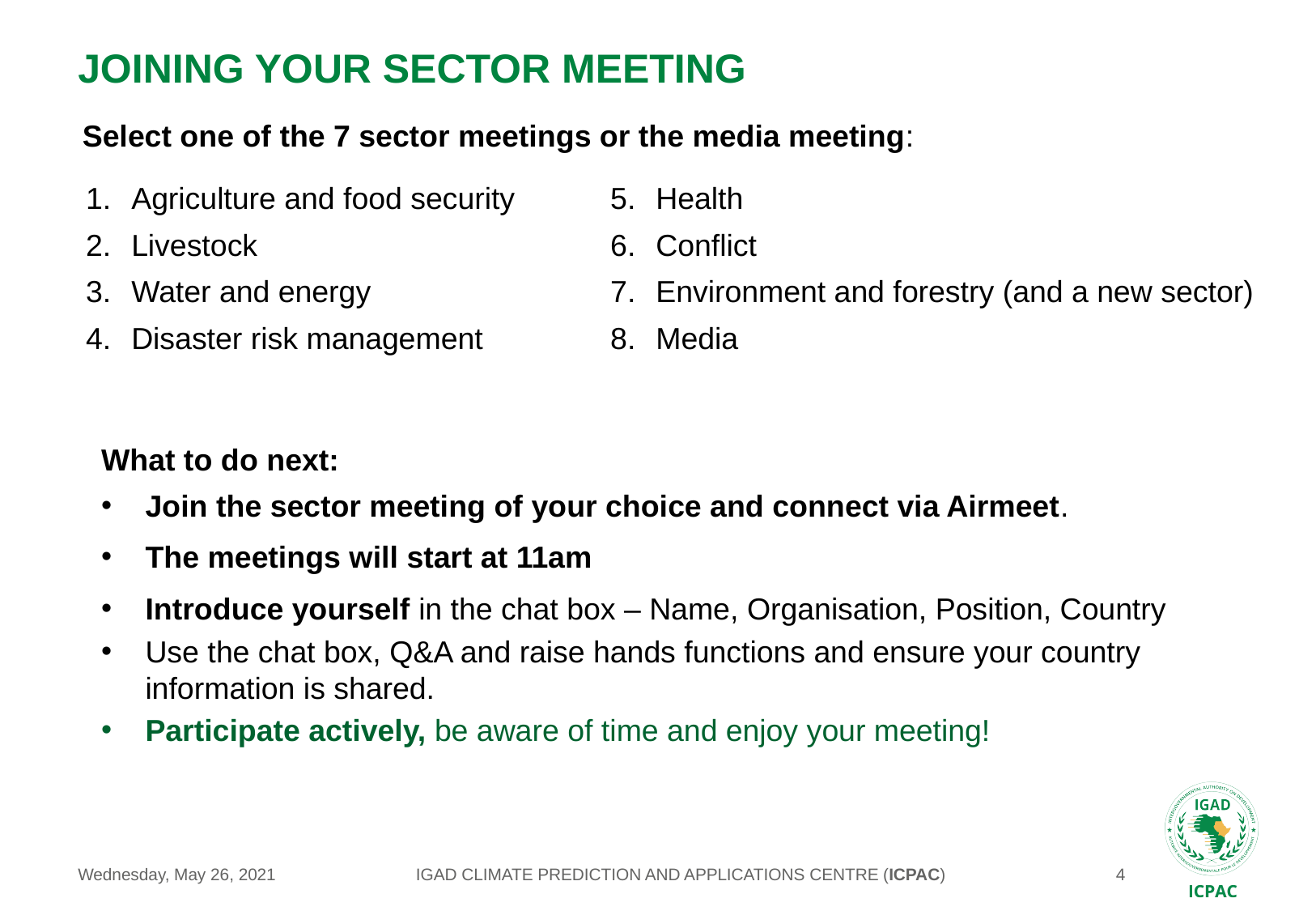

# Joining your sector meeting
Select one of the 7 sector meetings or the media meeting:
Agriculture and food security
Livestock
Water and energy
Disaster risk management

Health
Conflict
Environment and forestry (and a new sector)
Media
What to do next:
Join the sector meeting of your choice and connect via Airmeet.
The meetings will start at 11am
Introduce yourself in the chat box – Name, Organisation, Position, Country
Use the chat box, Q&A and raise hands functions and ensure your country information is shared.
Participate actively, be aware of time and enjoy your meeting!
IGAD CLIMATE PREDICTION AND APPLICATIONS CENTRE (ICPAC)
Wednesday, May 26, 2021
4